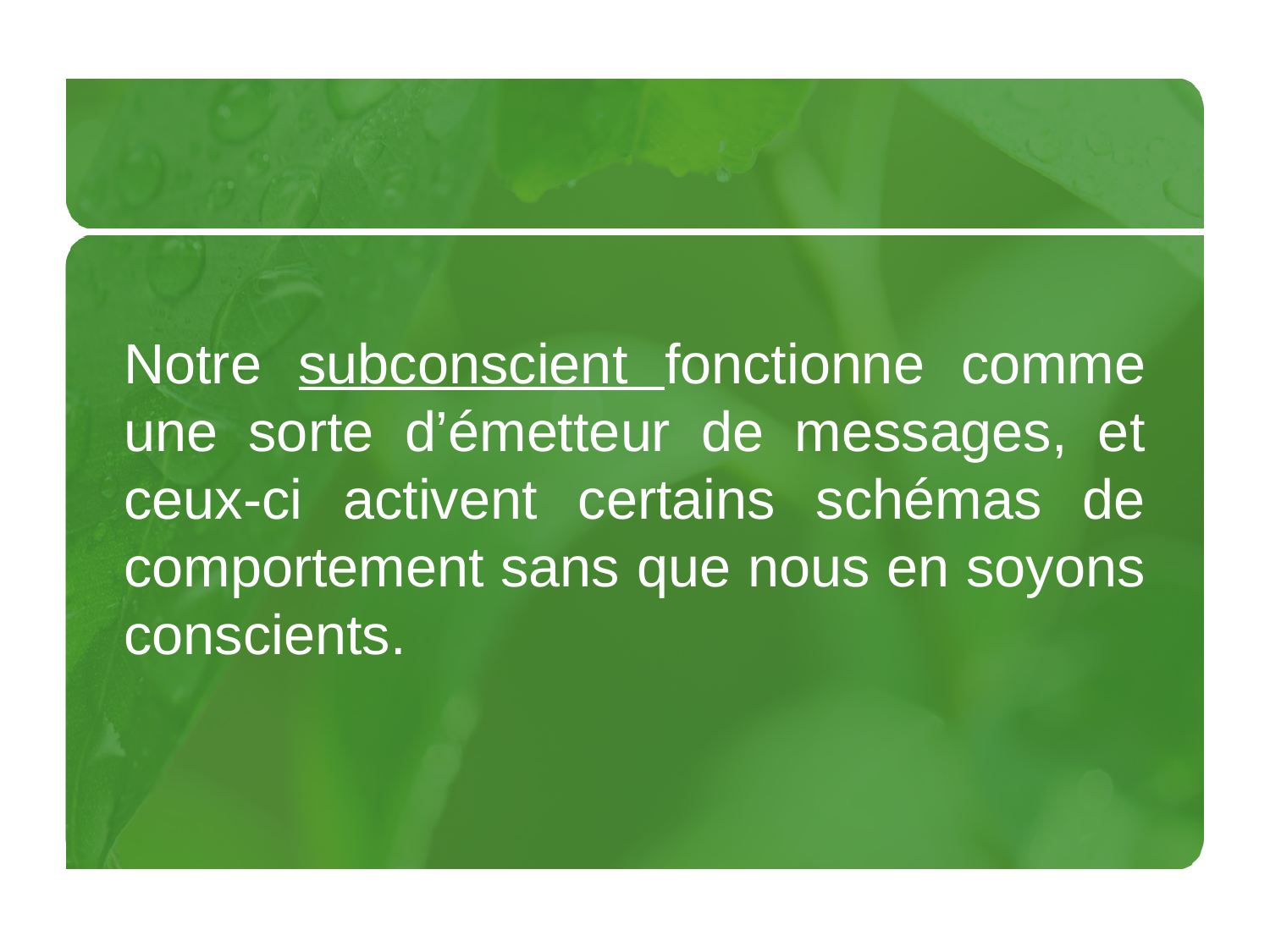

Notre subconscient fonctionne comme une sorte d’émetteur de messages, et ceux-ci activent certains schémas de comportement sans que nous en soyons conscients.